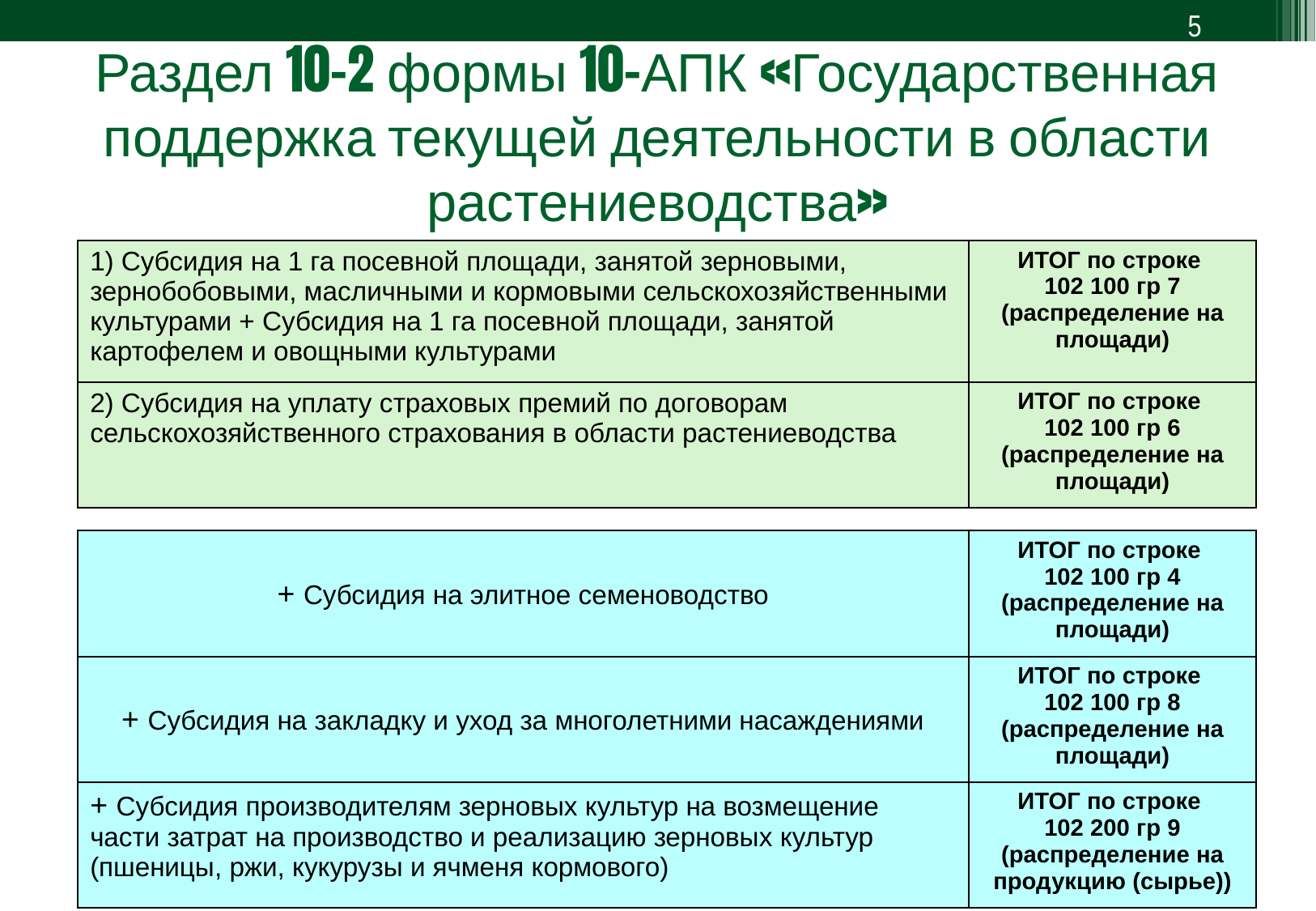

5
Раздел 10-2 формы 10-АПК «Государственная поддержка текущей деятельности в области растениеводства»
| 1) Субсидия на 1 га посевной площади, занятой зерновыми, зернобобовыми, масличными и кормовыми сельскохозяйственными культурами + Субсидия на 1 га посевной площади, занятой картофелем и овощными культурами | ИТОГ по строке 102 100 гр 7 (распределение на площади) |
| --- | --- |
| 2) Субсидия на уплату страховых премий по договорам сельскохозяйственного страхования в области растениеводства | ИТОГ по строке 102 100 гр 6 (распределение на площади) |
| + Субсидия на элитное семеноводство | ИТОГ по строке 102 100 гр 4 (распределение на площади) |
| --- | --- |
| + Субсидия на закладку и уход за многолетними насаждениями | ИТОГ по строке 102 100 гр 8 (распределение на площади) |
| + Субсидия производителям зерновых культур на возмещение части затрат на производство и реализацию зерновых культур (пшеницы, ржи, кукурузы и ячменя кормового) | ИТОГ по строке 102 200 гр 9 (распределение на продукцию (сырье)) |